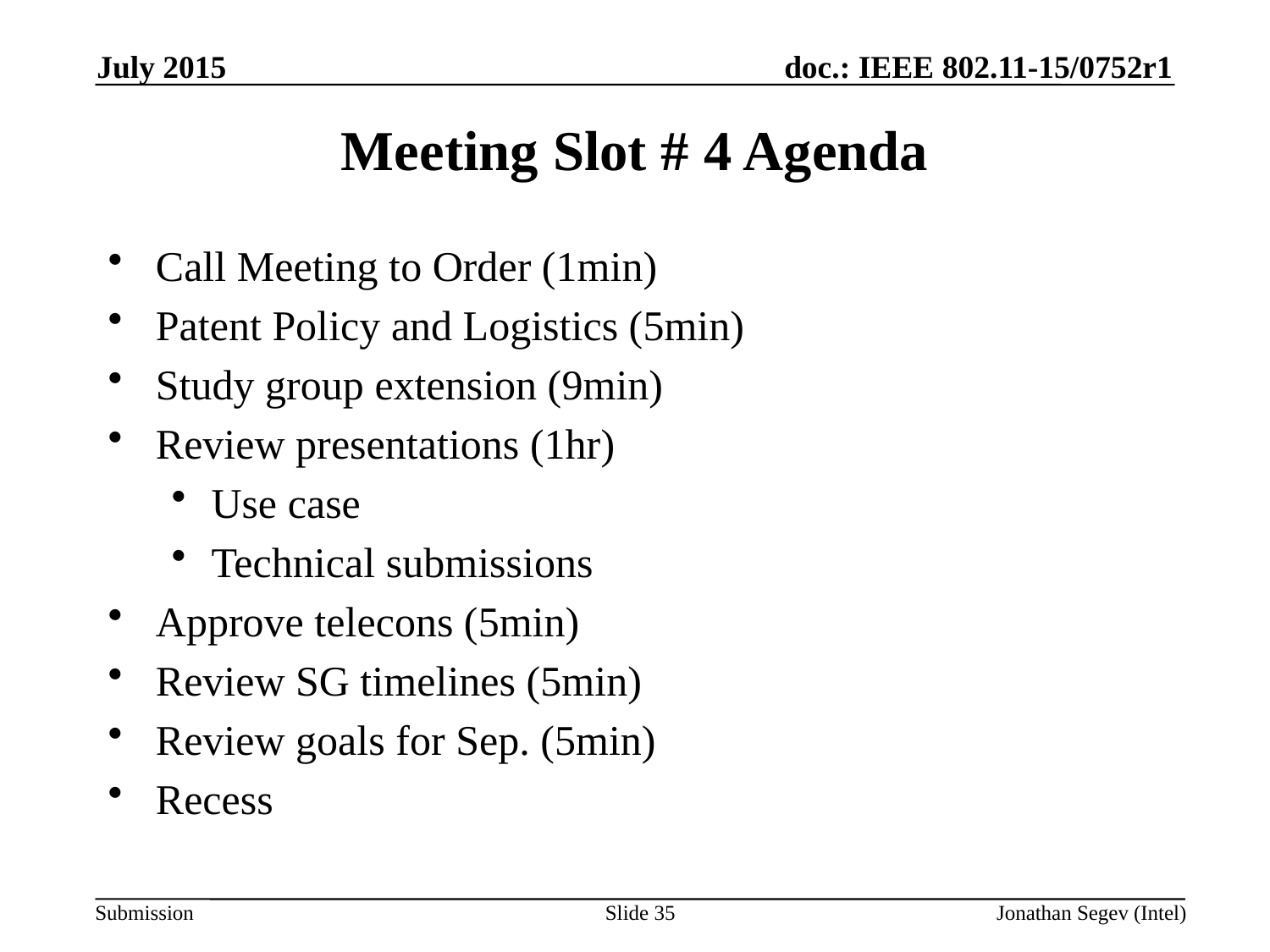

July 2015
Meeting Slot # 4 Agenda
Call Meeting to Order (1min)
Patent Policy and Logistics (5min)
Study group extension (9min)
Review presentations (1hr)
Use case
Technical submissions
Approve telecons (5min)
Review SG timelines (5min)
Review goals for Sep. (5min)
Recess
Slide 35
Jonathan Segev (Intel)